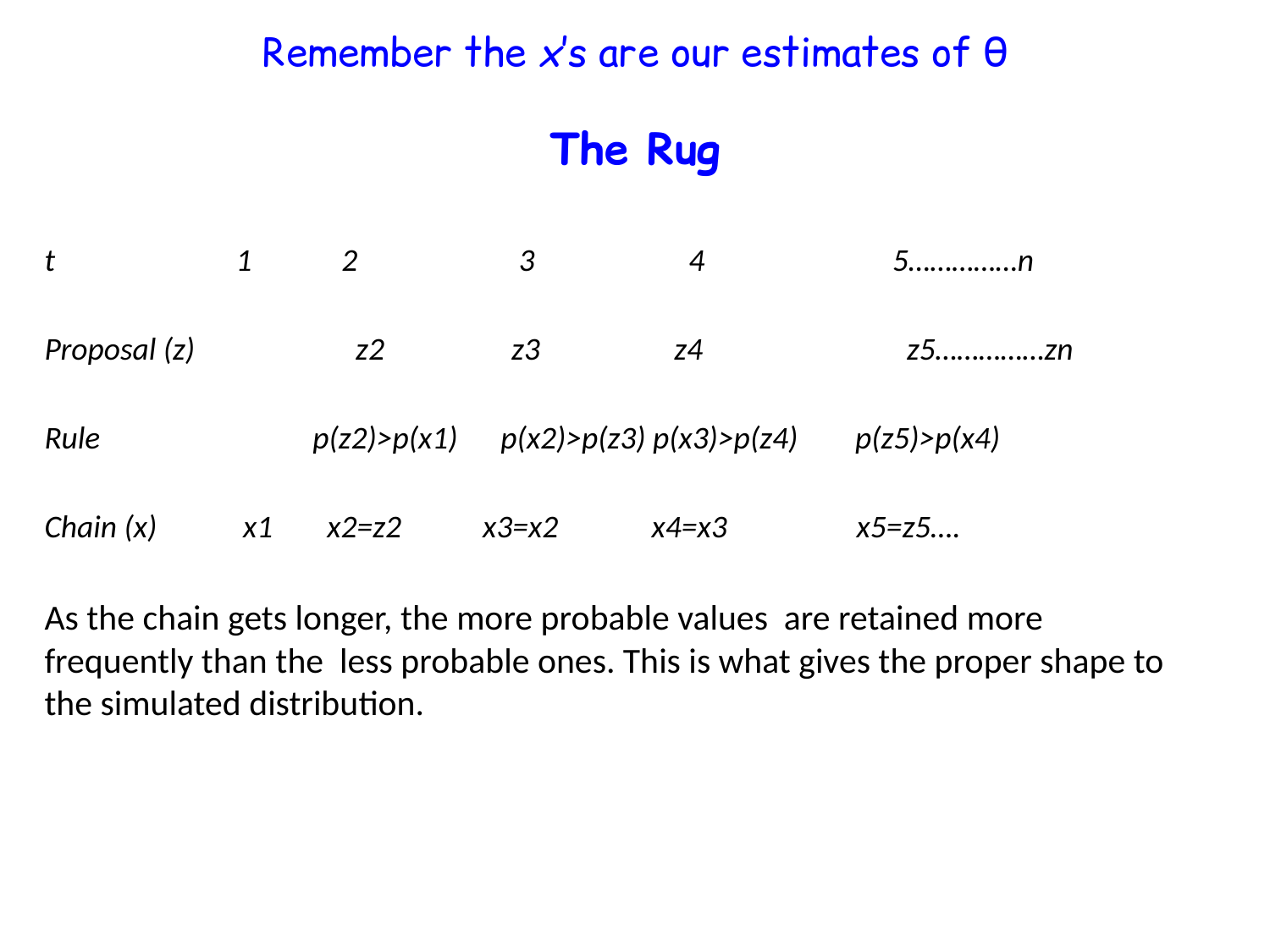

# Remember the x’s are our estimates of θ The Rug
t	         1	      2	             3	                   4	            5……………n

Proposal (z)       	        z2	            z3	                 z4	              z5……………zn

Rule		  p(z2)>p(x1)      p(x2)>p(z3) p(x3)>p(z4)        p(z5)>p(x4)

Chain (x)            x1	    x2=z2	        x3=x2             x4=x3	       x5=z5….

As the chain gets longer, the more probable values  are retained more frequently than the  less probable ones. This is what gives the proper shape to the simulated distribution.